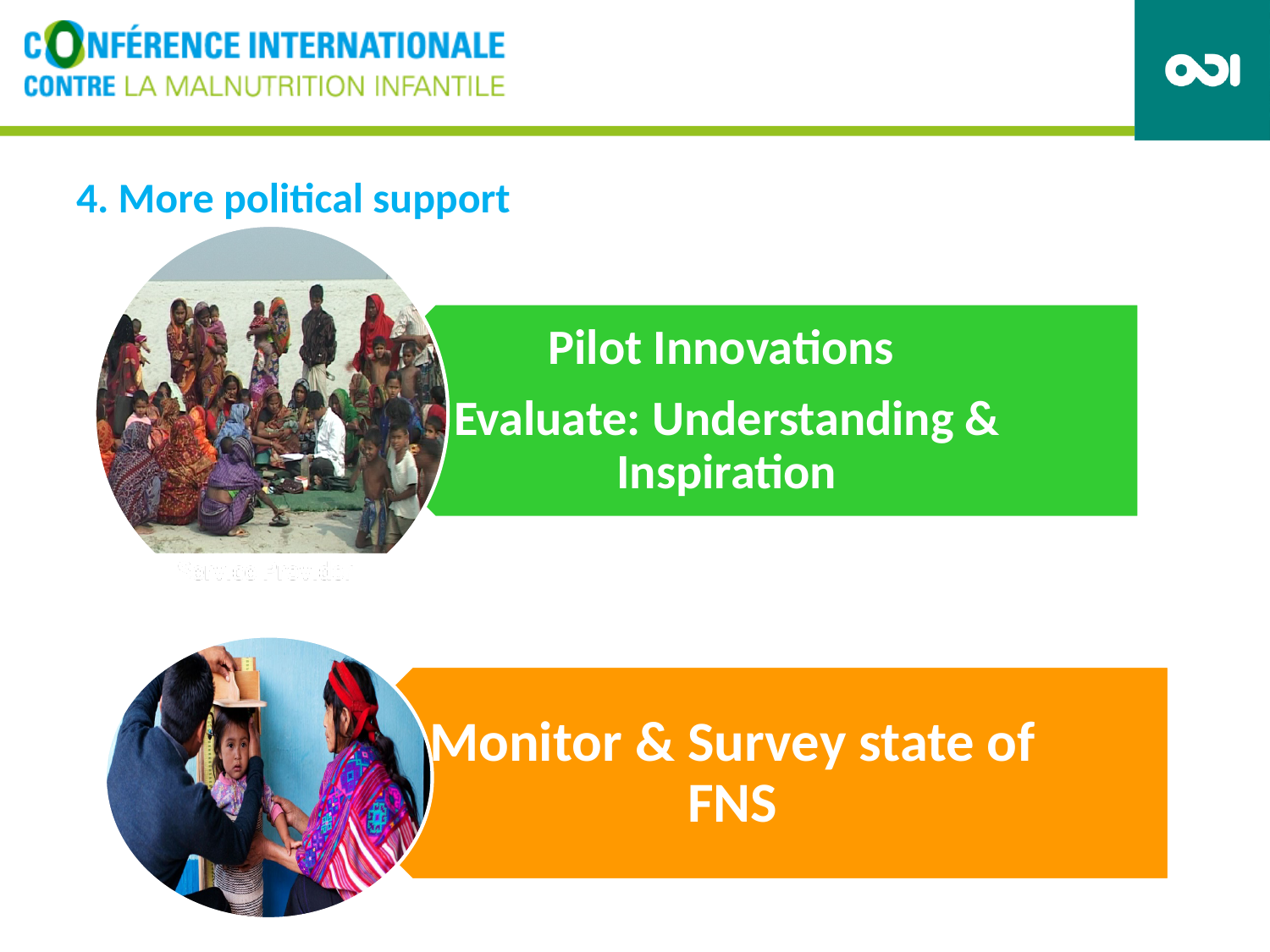

# 4. More political support
Pilot Innovations
Evaluate: Understanding & Inspiration
Monitor & Survey state of FNS